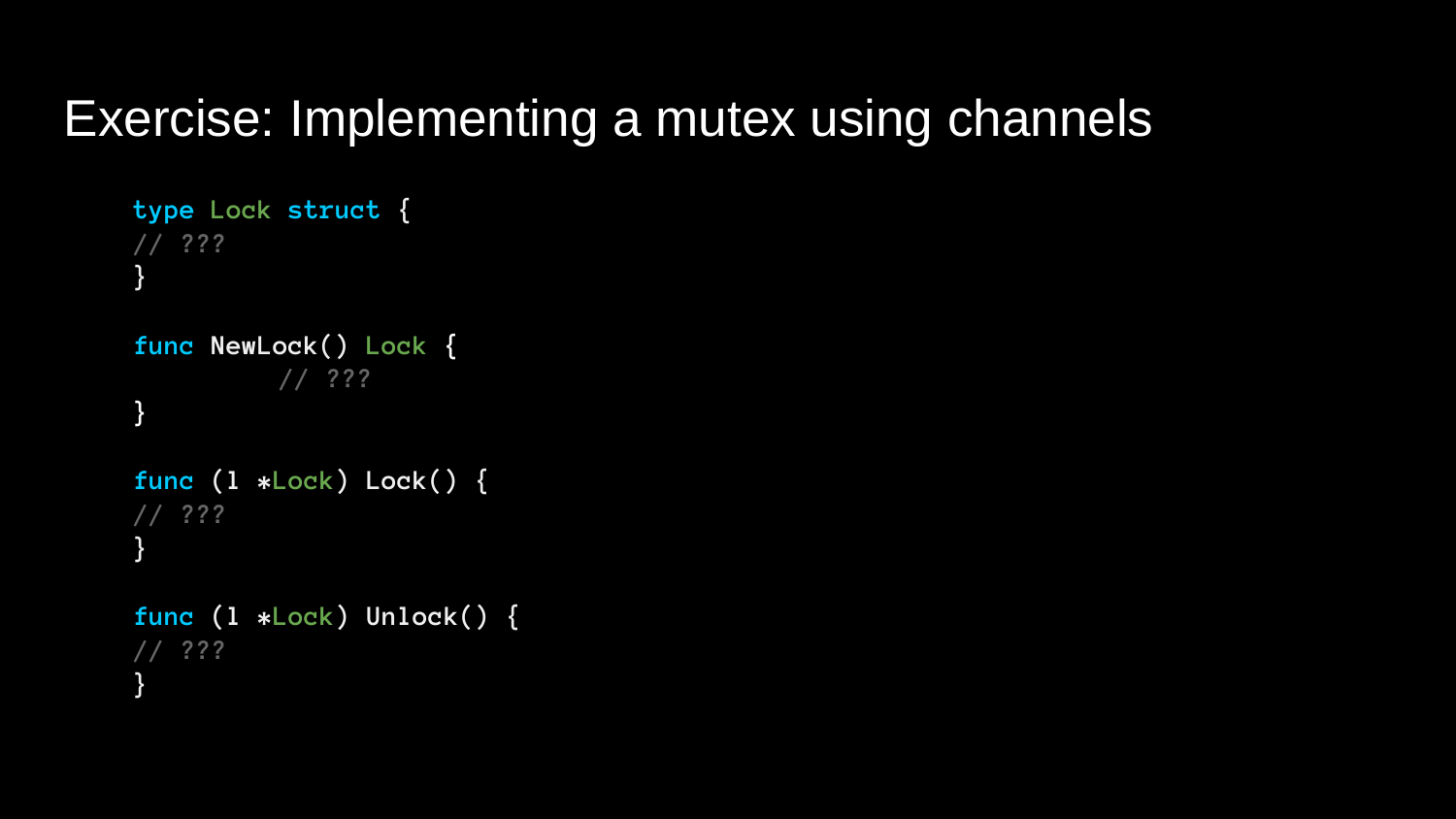

Exercise: Implementing a mutex using channels
type Lock struct {
// ???
}

func NewLock() Lock {
	// ???
}

func (l *Lock) Lock() {
// ???
}

func (l *Lock) Unlock() {
// ???
}